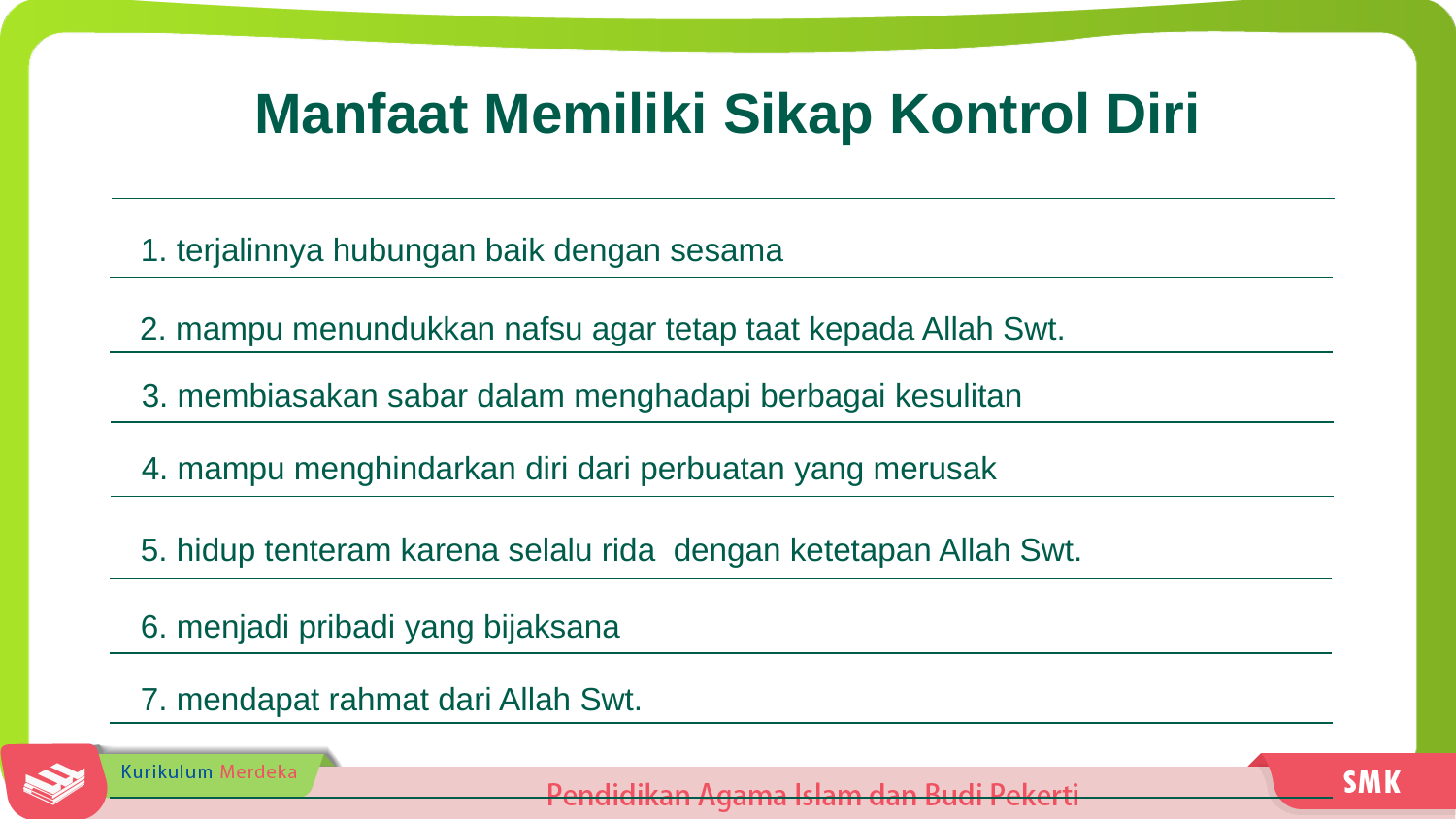

Manfaat Memiliki Sikap Kontrol Diri
1. terjalinnya hubungan baik dengan sesama
2. mampu menundukkan nafsu agar tetap taat kepada Allah Swt.
3. membiasakan sabar dalam menghadapi berbagai kesulitan
4. mampu menghindarkan diri dari perbuatan yang merusak
5. hidup tenteram karena selalu rida  dengan ketetapan Allah Swt.
6. menjadi pribadi yang bijaksana
7. mendapat rahmat dari Allah Swt.